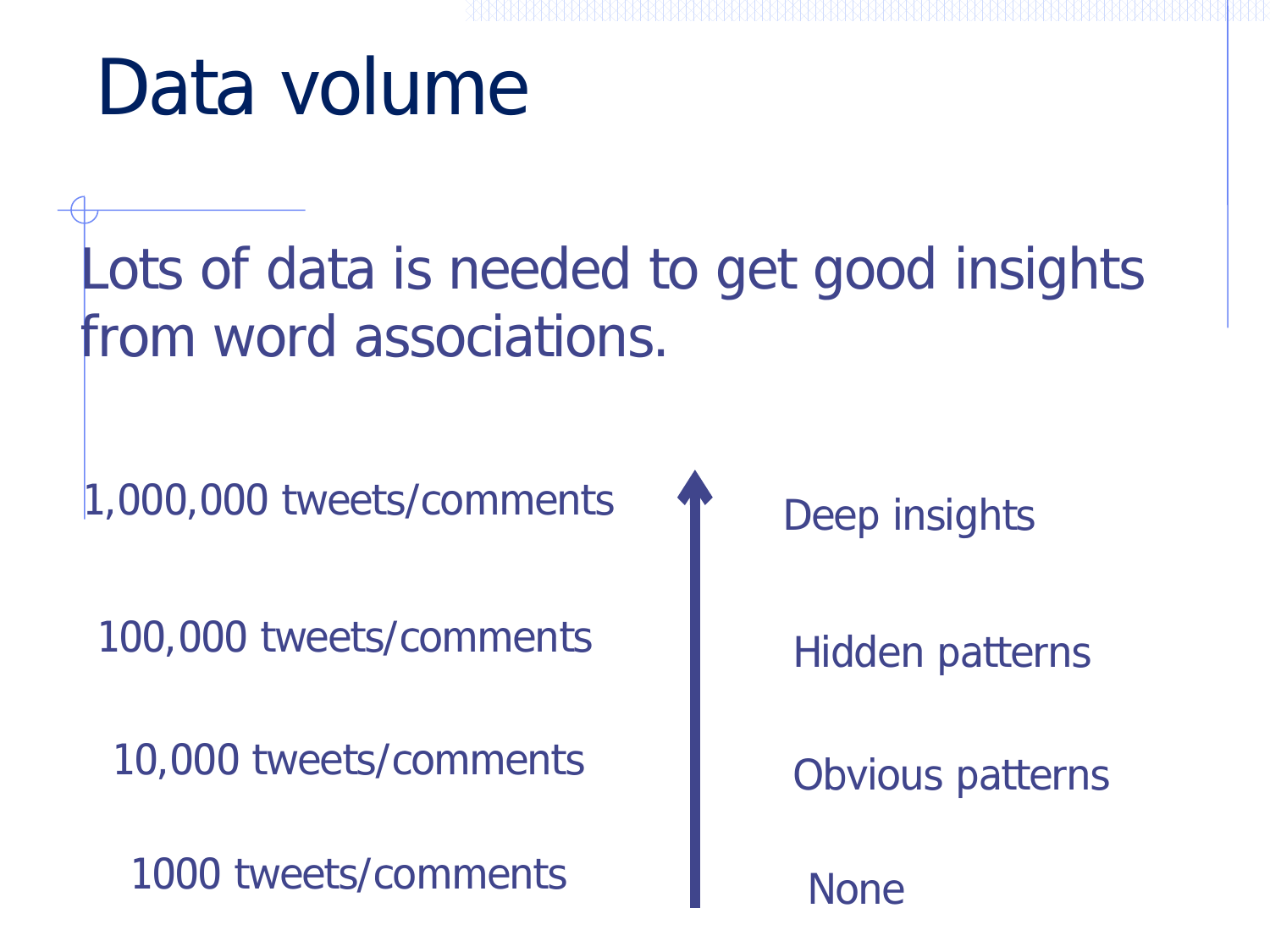

# Data volume
Lots of data is needed to get good insights from word associations.
1,000,000 tweets/comments
Deep insights
100,000 tweets/comments
Hidden patterns
10,000 tweets/comments
Obvious patterns
1000 tweets/comments
None